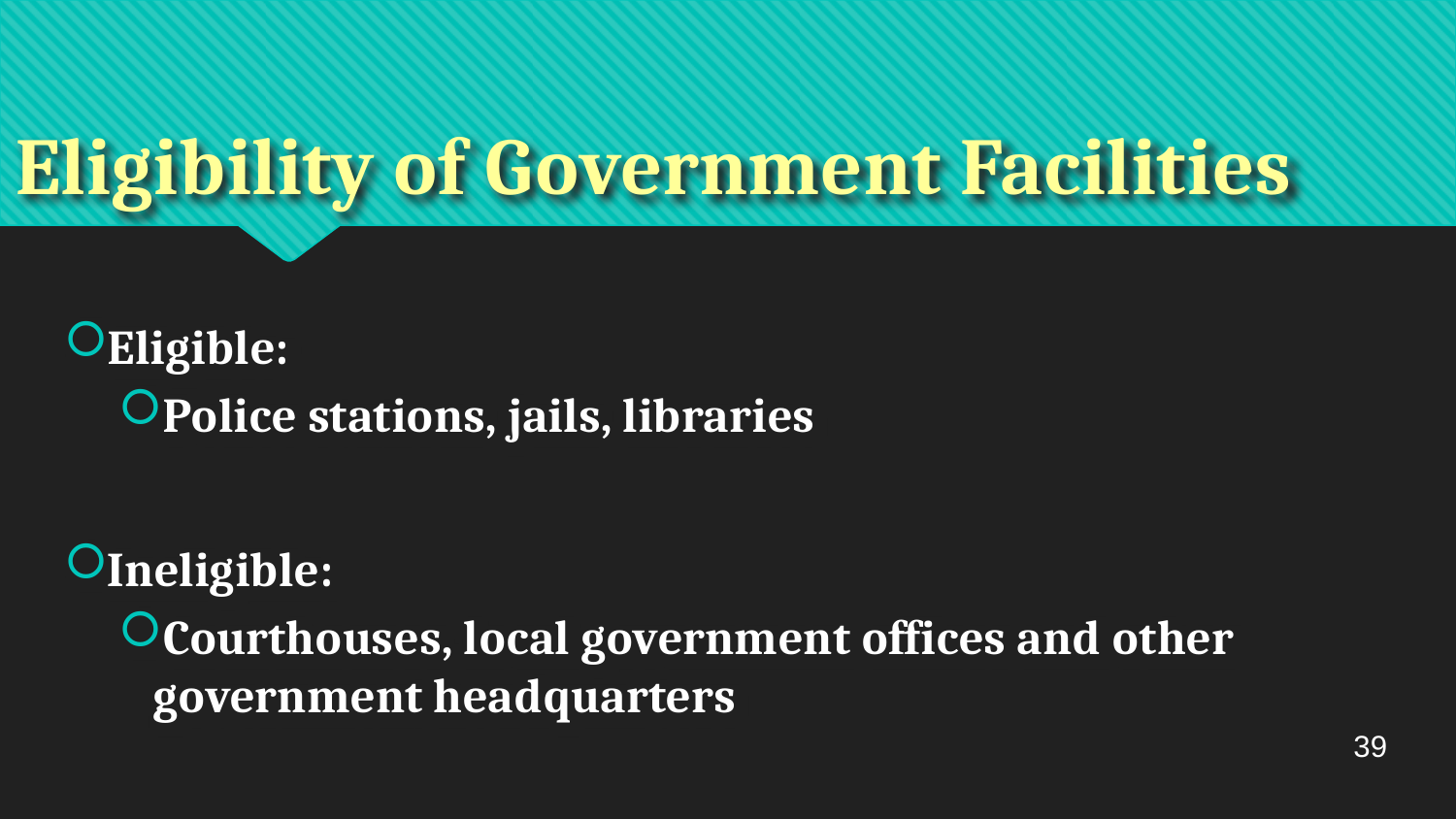

# Eligibility of Government Facilities
Eligible:
Police stations, jails, libraries

Ineligible:
Courthouses, local government offices and other government headquarters
39